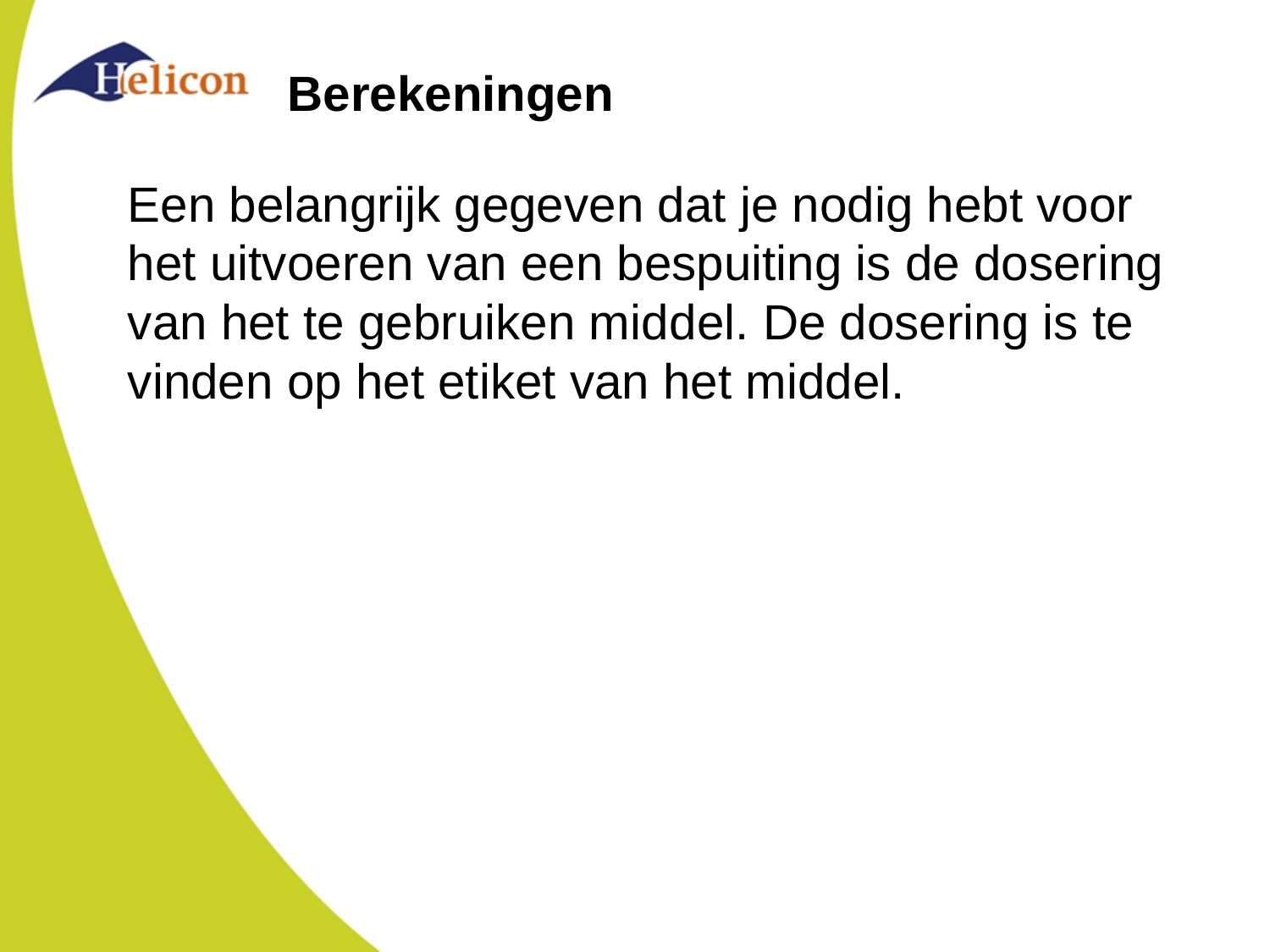

# Berekeningen
Een belangrijk gegeven dat je nodig hebt voor het uit­voeren van een bespuiting is de dosering van het te gebruiken mid­del. De dosering is te vinden op het etiket van het middel.